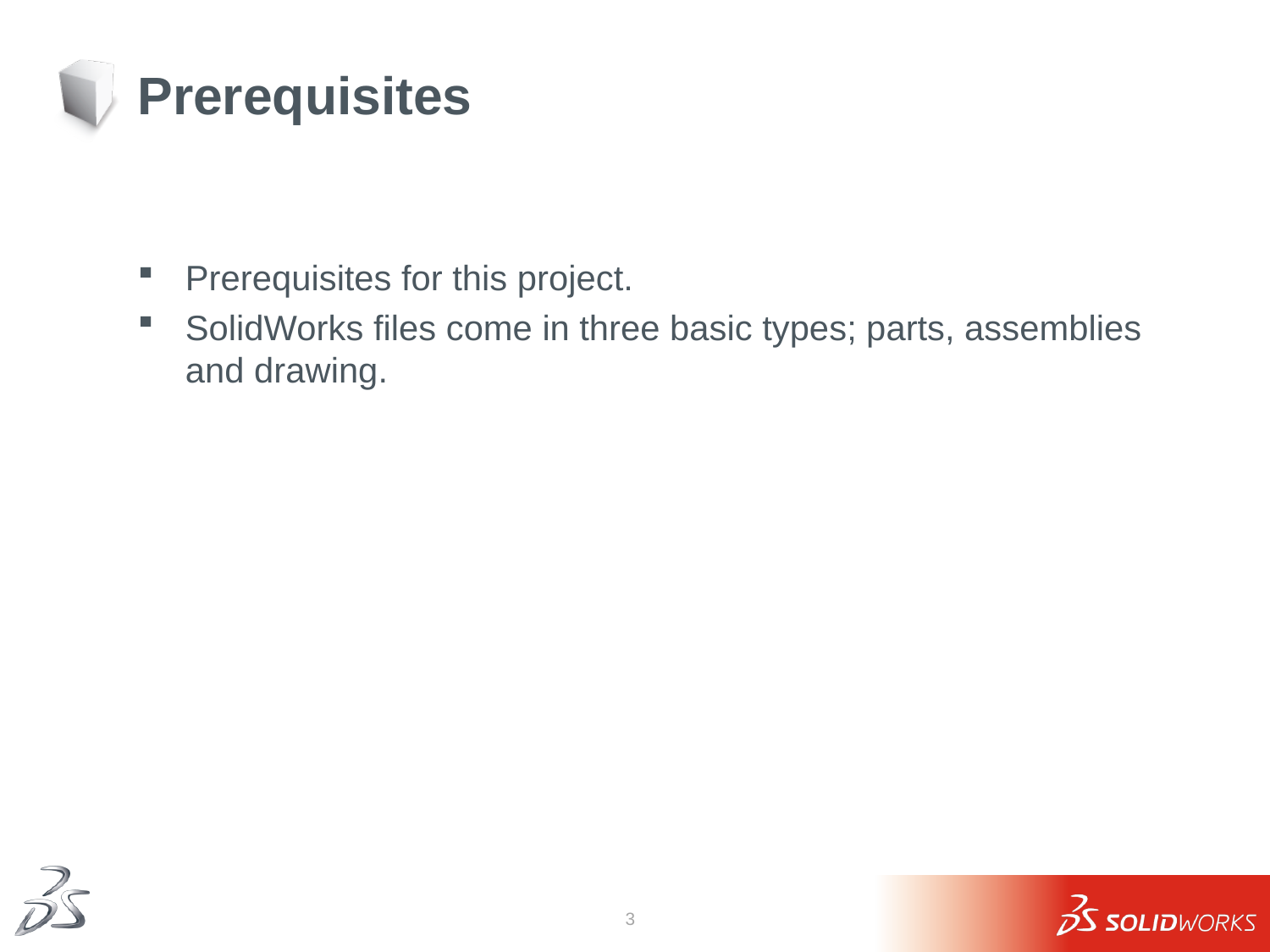

# Prerequisites
Prerequisites for this project.
SolidWorks files come in three basic types; parts, assemblies and drawing.